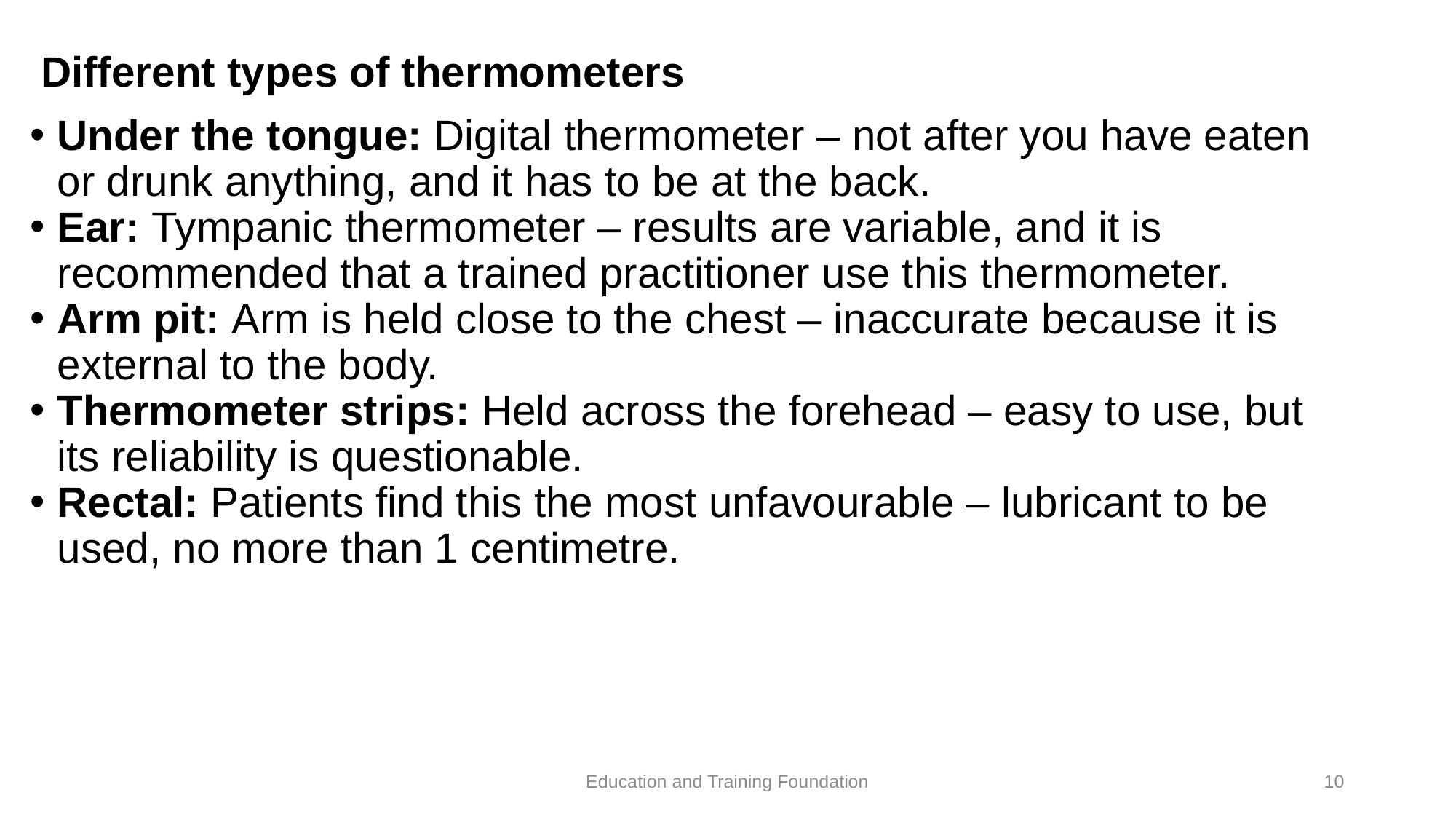

# Different types of thermometers
Under the tongue: Digital thermometer – not after you have eaten or drunk anything, and it has to be at the back.
Ear: Tympanic thermometer – results are variable, and it is recommended that a trained practitioner use this thermometer.
Arm pit: Arm is held close to the chest – inaccurate because it is external to the body.
Thermometer strips: Held across the forehead – easy to use, but its reliability is questionable.
Rectal: Patients find this the most unfavourable – lubricant to be used, no more than 1 centimetre.

Education and Training Foundation
10